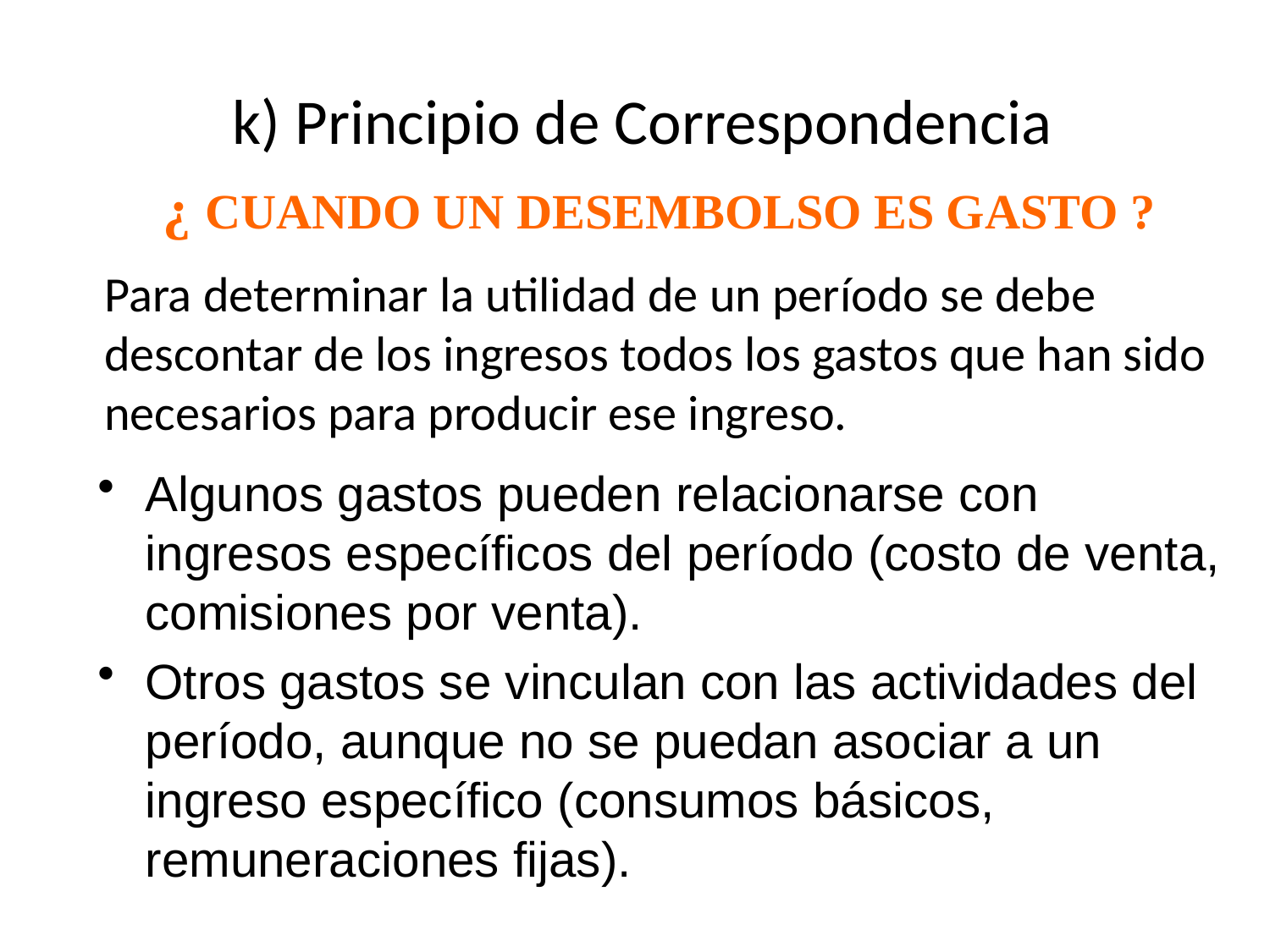

# k) Principio de Correspondencia
¿ CUANDO UN DESEMBOLSO ES GASTO ?
Para determinar la utilidad de un período se debe descontar de los ingresos todos los gastos que han sido necesarios para producir ese ingreso.
Algunos gastos pueden relacionarse con ingresos específicos del período (costo de venta, comisiones por venta).
Otros gastos se vinculan con las actividades del período, aunque no se puedan asociar a un ingreso específico (consumos básicos, remuneraciones fijas).